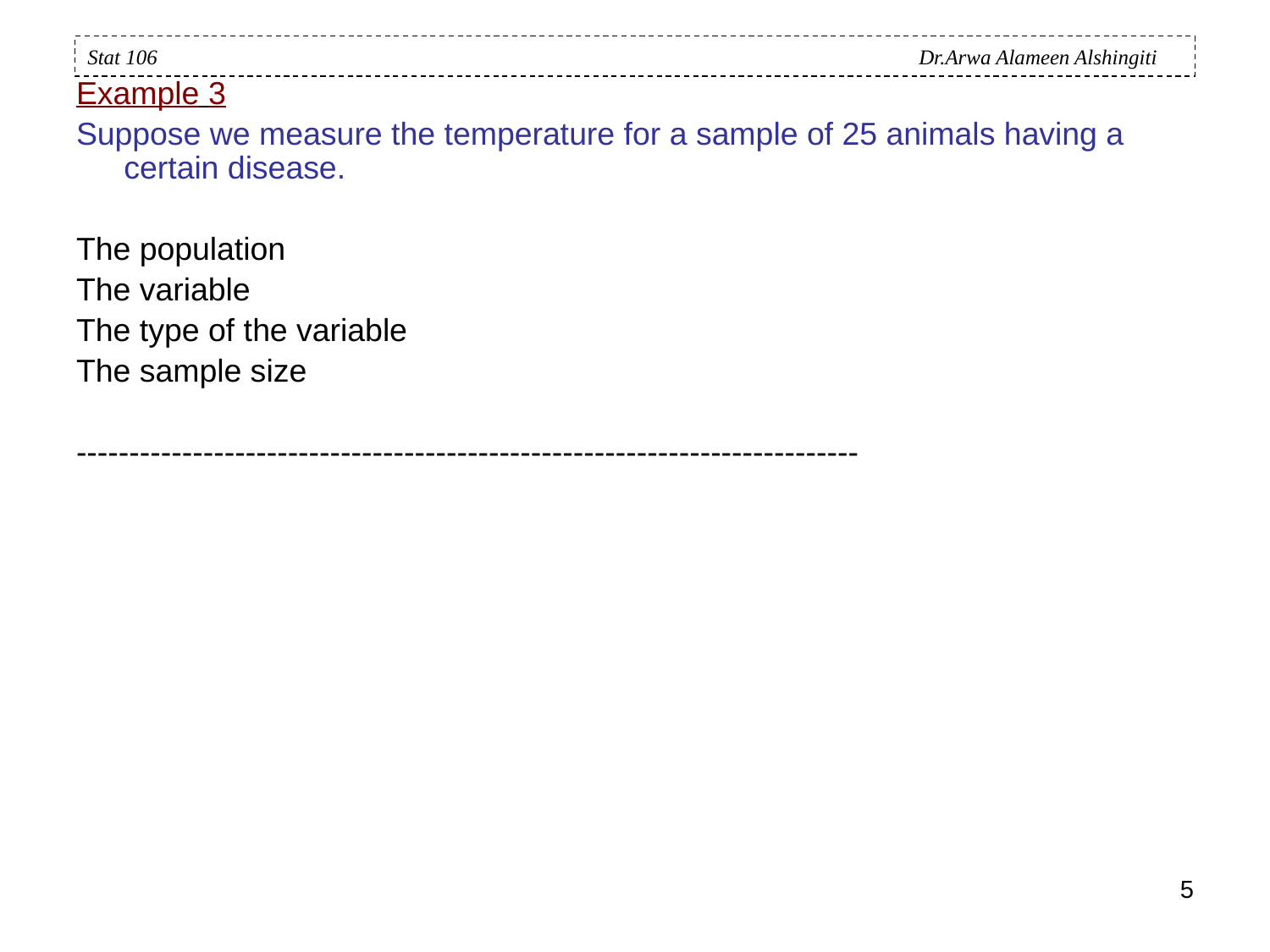

Example 3
Suppose we measure the temperature for a sample of 25 animals having a certain disease.

The population
The variable
The type of the variable
The sample size

--------------------------------------------------------------------------

Stat 106                                                                                                                                                Dr.Arwa Alameen Alshingiti
5